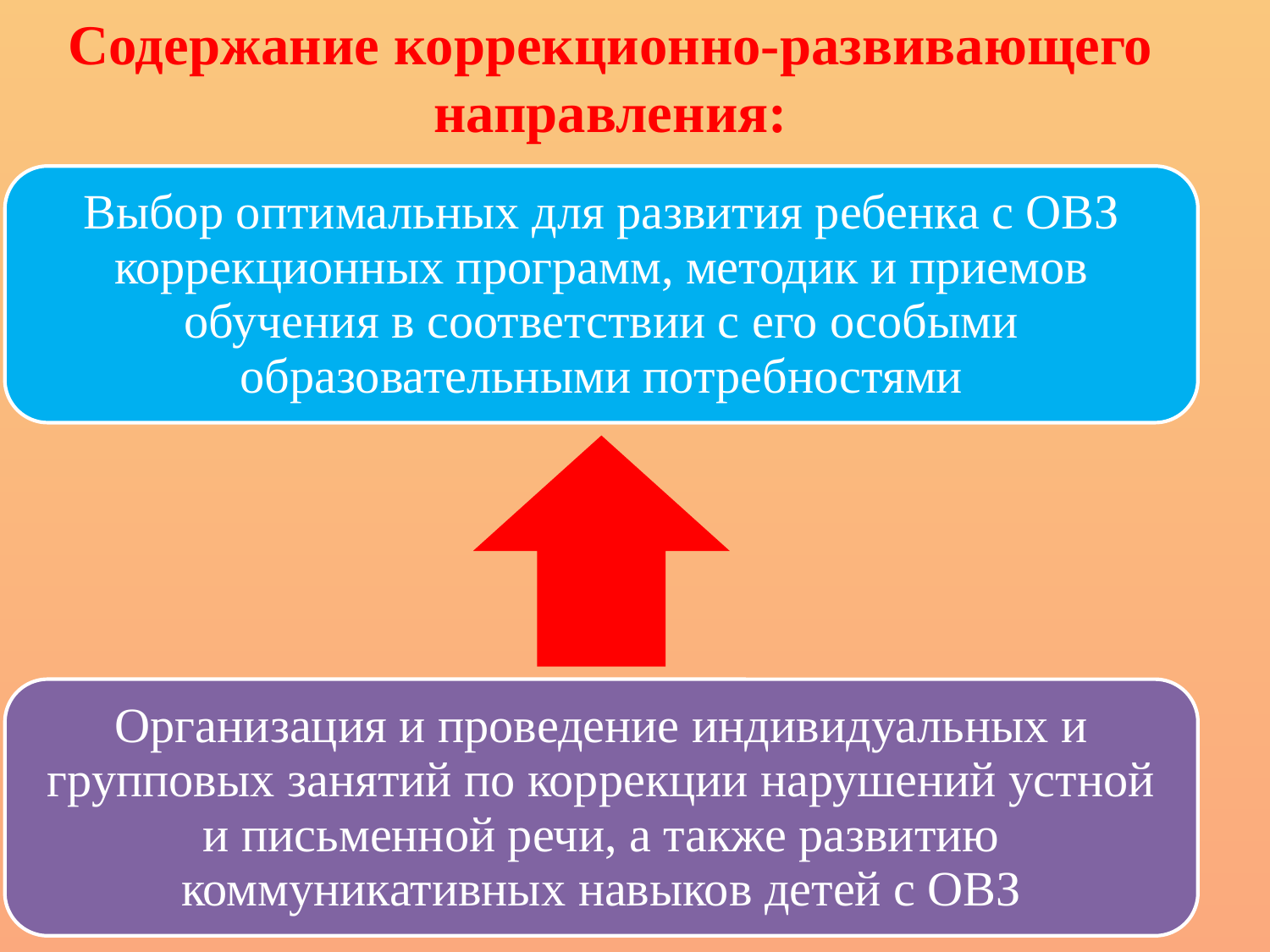

# Содержание коррекционно-развивающего направления:
Выбор оптимальных для развития ребенка с ОВЗ коррекционных программ, методик и приемов обучения в соответствии с его особыми образовательными потребностями
Организация и проведение индивидуальных и групповых занятий по коррекции нарушений устной и письменной речи, а также развитию коммуникативных навыков детей с ОВЗ